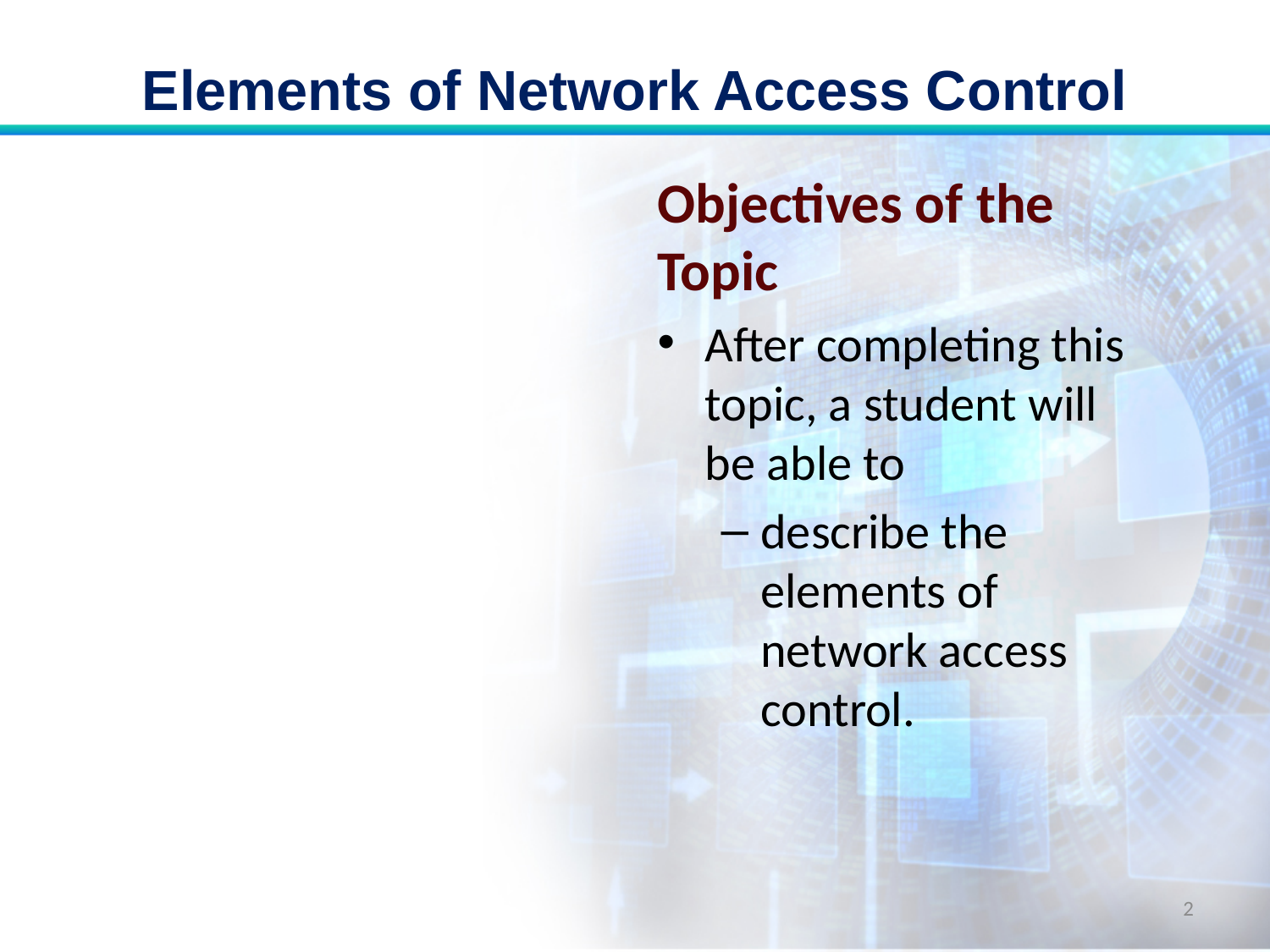

# Elements of Network Access Control
Objectives of the Topic
After completing this topic, a student will be able to
describe the elements of network access control.
2